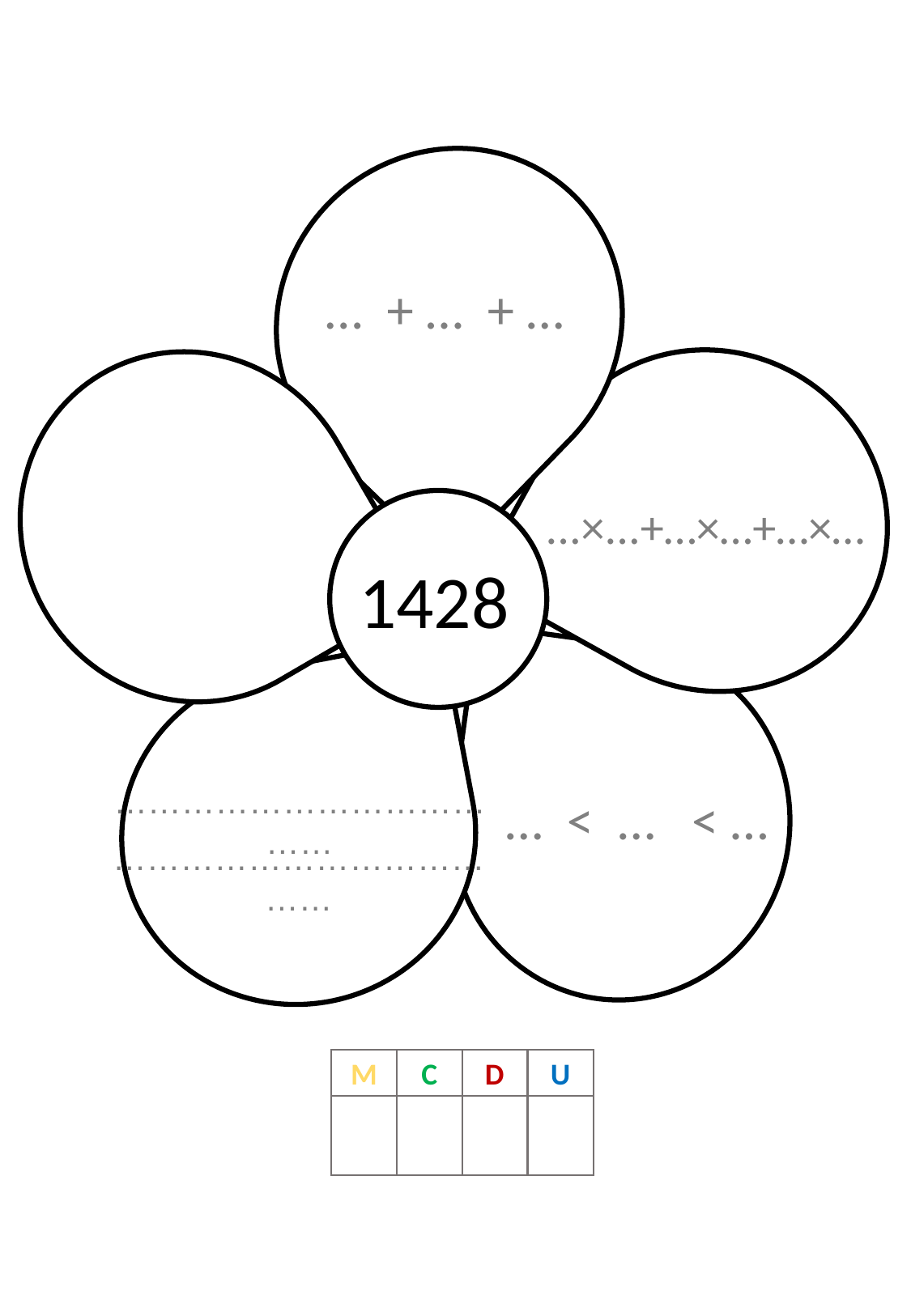

…  + …  + …
...×...+…×…+…×…
1428
…………………………………
…  <  …   < …
…………………………………
M
C
D
U